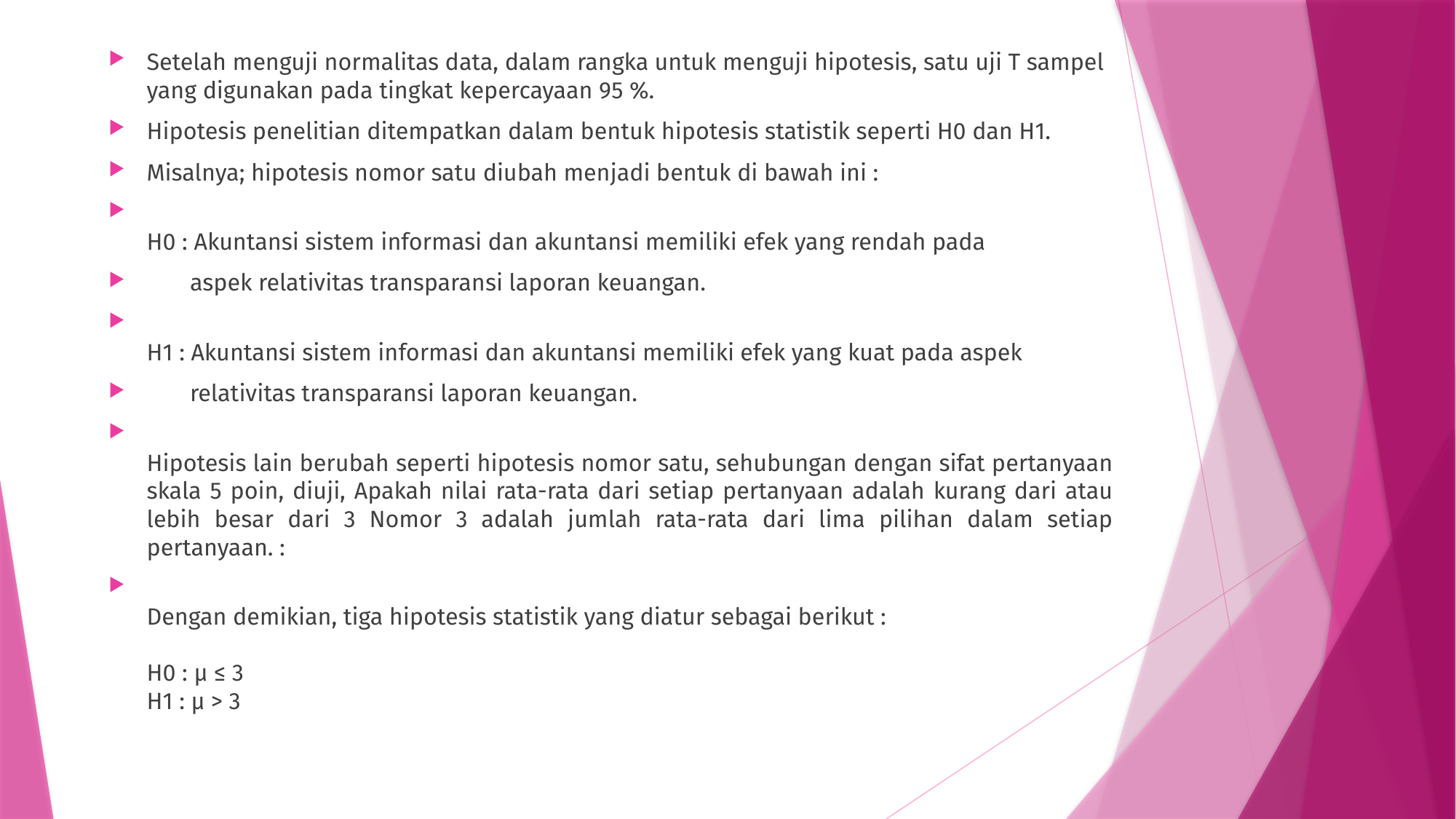

Setelah menguji normalitas data, dalam rangka untuk menguji hipotesis, satu uji T sampel yang digunakan pada tingkat kepercayaan 95 %.
Hipotesis penelitian ditempatkan dalam bentuk hipotesis statistik seperti H0 dan H1.
Misalnya; hipotesis nomor satu diubah menjadi bentuk di bawah ini :
H0 : Akuntansi sistem informasi dan akuntansi memiliki efek yang rendah pada
       aspek relativitas transparansi laporan keuangan.
H1 : Akuntansi sistem informasi dan akuntansi memiliki efek yang kuat pada aspek
       relativitas transparansi laporan keuangan.
Hipotesis lain berubah seperti hipotesis nomor satu, sehubungan dengan sifat pertanyaan skala 5 poin, diuji, Apakah nilai rata-rata dari setiap pertanyaan adalah kurang dari atau lebih besar dari 3 Nomor 3 adalah jumlah rata-rata dari lima pilihan dalam setiap pertanyaan. :
Dengan demikian, tiga hipotesis statistik yang diatur sebagai berikut :
H0 : μ ≤ 3
H1 : μ > 3